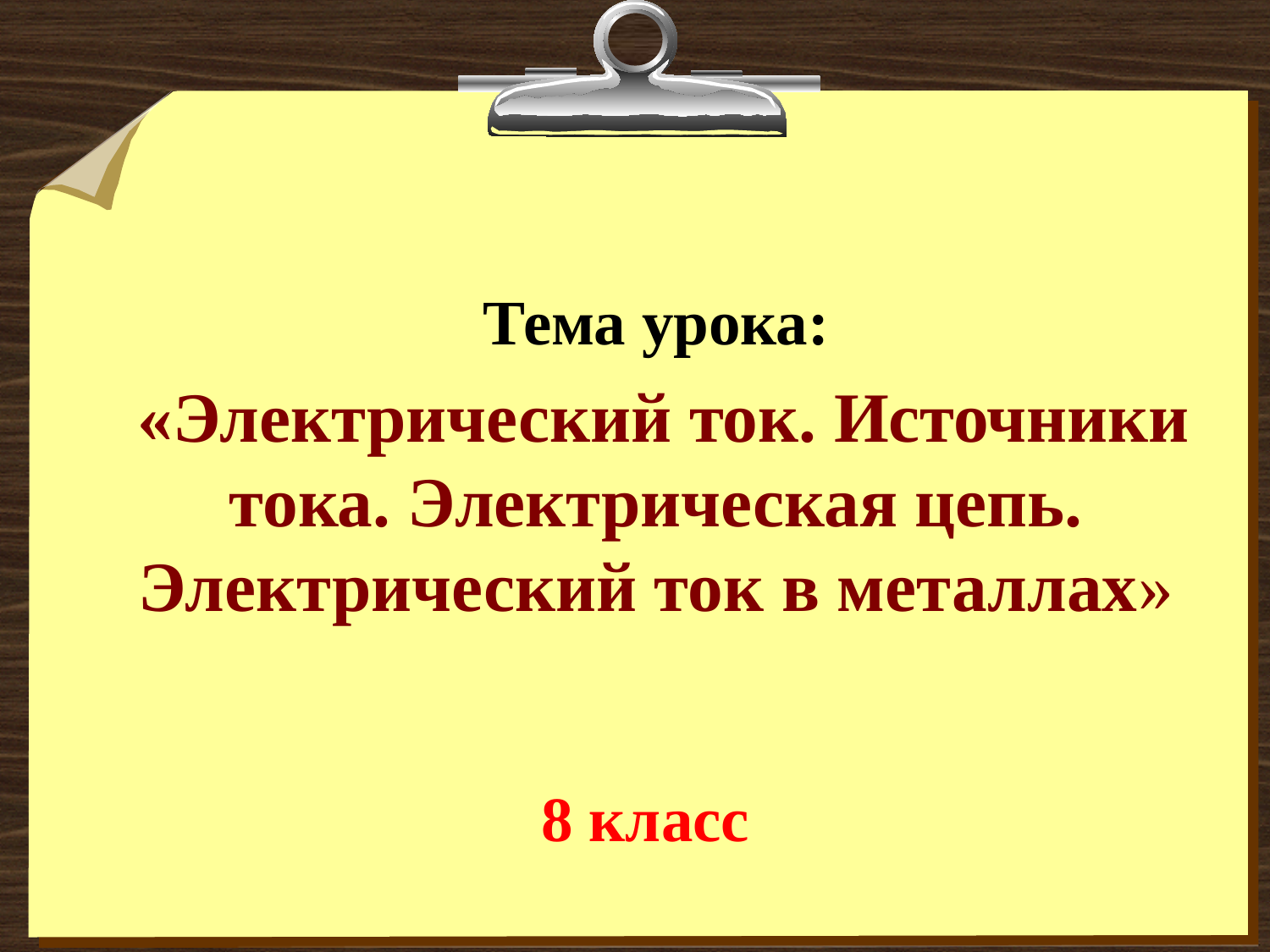

Тема урока:
 «Электрический ток. Источники тока. Электрическая цепь. Электрический ток в металлах»
8 класс